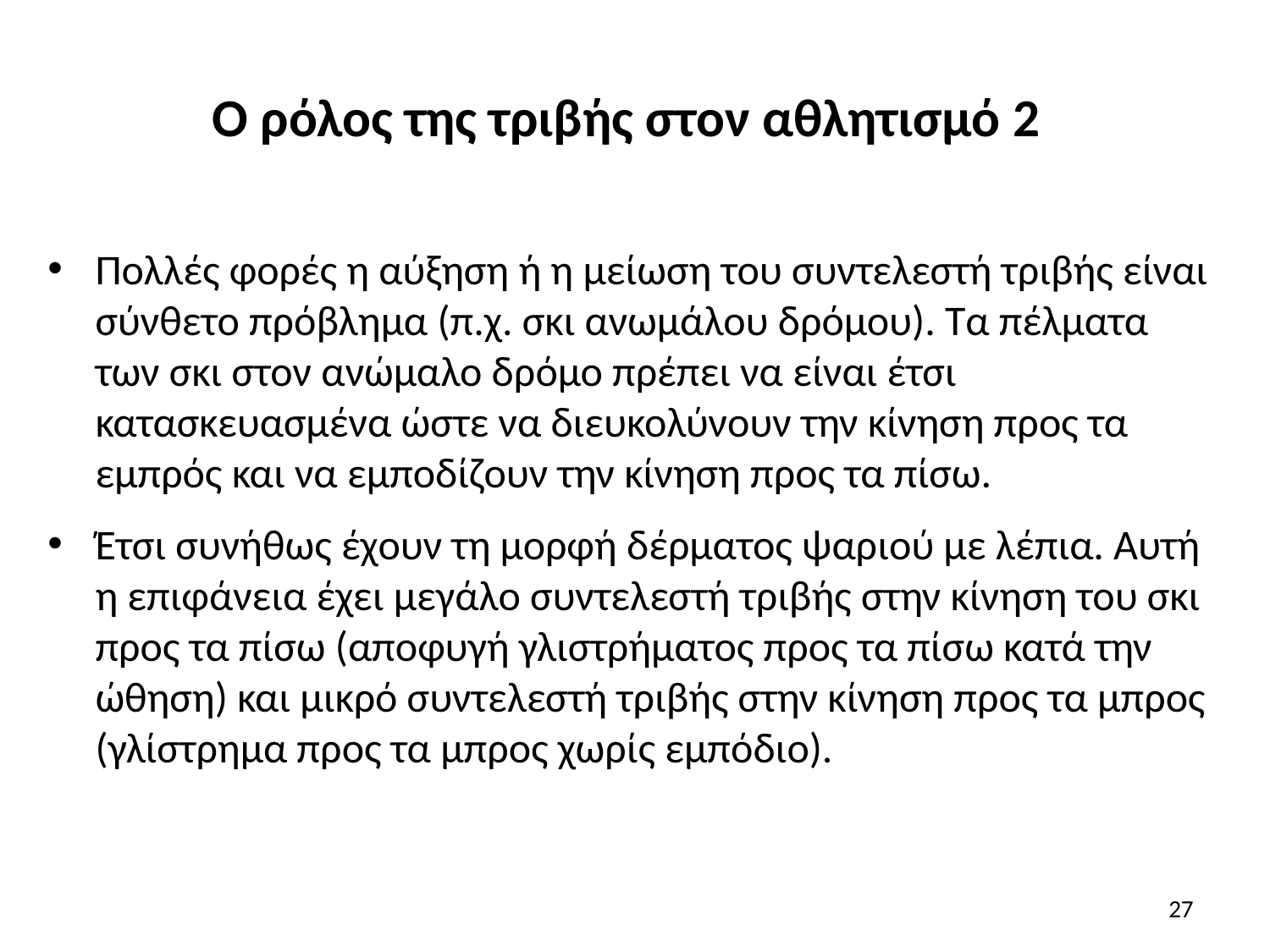

# Ο ρόλος της τριβής στον αθλητισμό 2
Πολλές φορές η αύξηση ή η μείωση του συντελεστή τριβής είναι σύνθετο πρόβλημα (π.χ. σκι ανωμάλου δρόμου). Τα πέλματα των σκι στον ανώμαλο δρόμο πρέπει να είναι έτσι κατασκευασμένα ώστε να διευκολύνουν την κίνηση προς τα εμπρός και να εμποδίζουν την κίνηση προς τα πίσω.
Έτσι συνήθως έχουν τη μορφή δέρματος ψαριού με λέπια. Αυτή η επιφάνεια έχει μεγάλο συντελεστή τριβής στην κίνηση του σκι προς τα πίσω (αποφυγή γλιστρήματος προς τα πίσω κατά την ώθηση) και μικρό συντελεστή τριβής στην κίνηση προς τα μπρος (γλίστρημα προς τα μπρος χωρίς εμπόδιο).
27